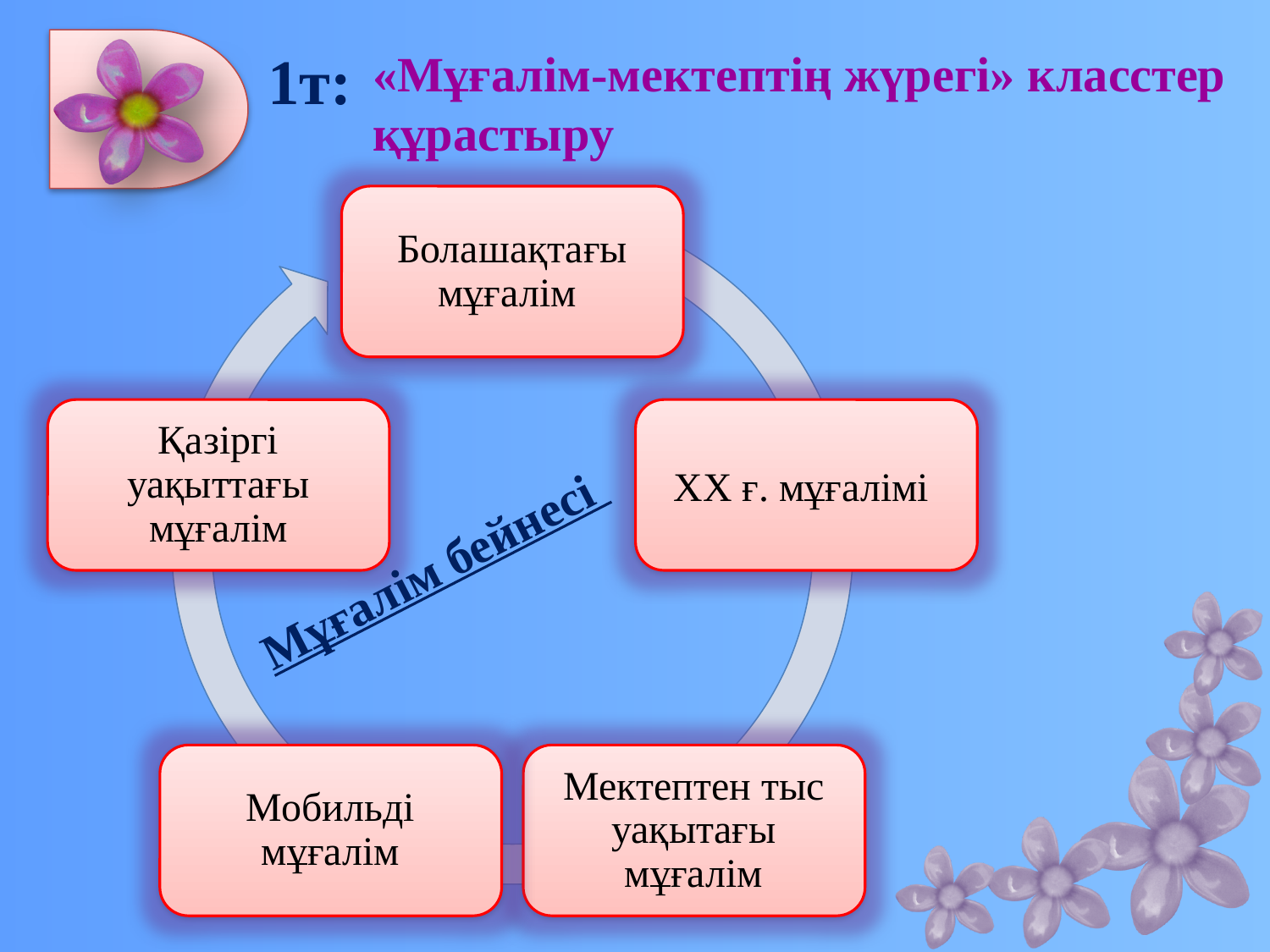

# 1т:
«Мұғалім-мектептің жүрегі» класстер құрастыру
Болашақтағы мұғалім
XX ғ. мұғалімі
Мектептен тыс уақытағы мұғалім
Мобильді мұғалім
Қазіргі уақыттағы мұғалім
Мұғалім бейнесі